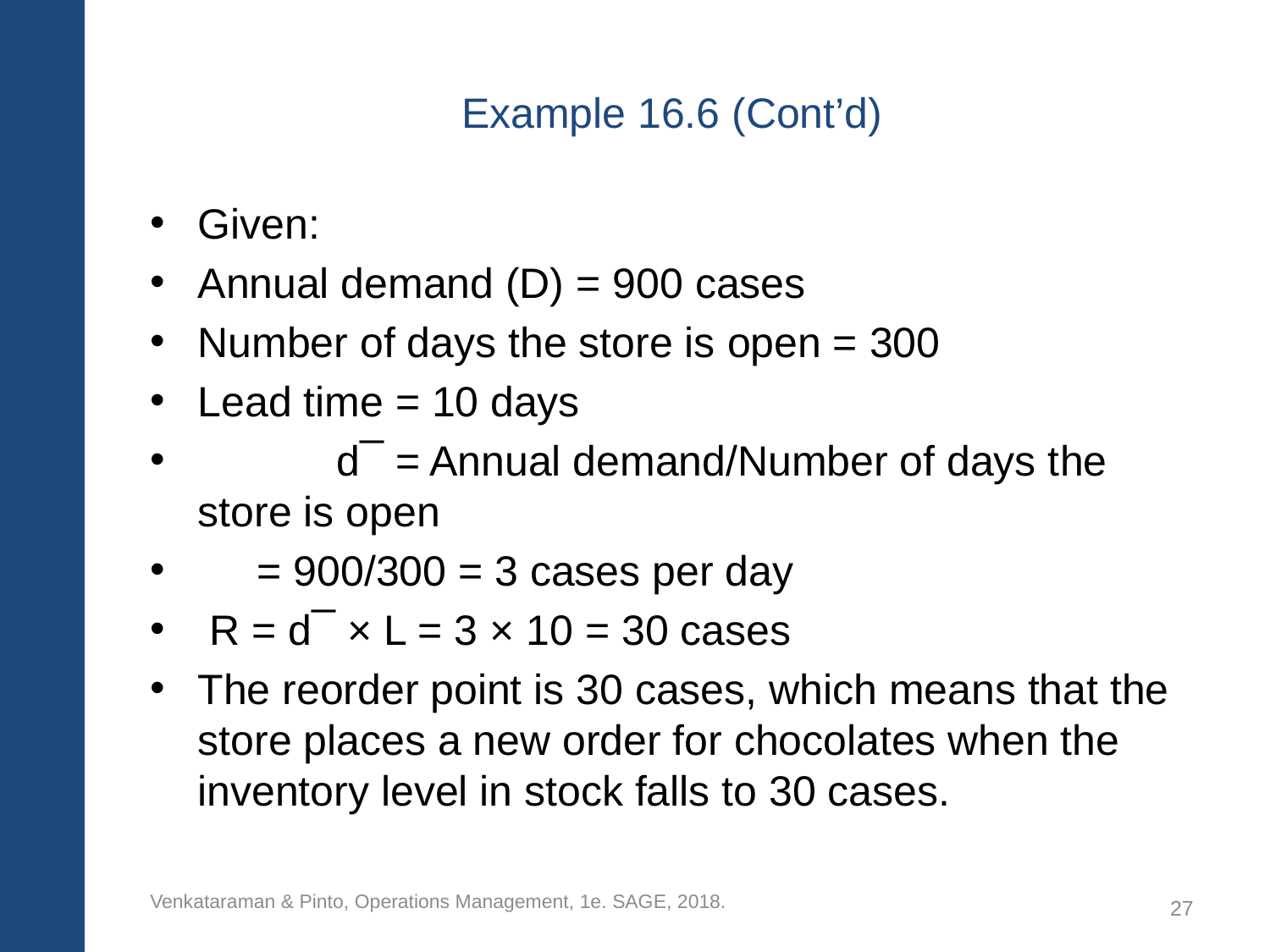

# Example 16.6 (Cont’d)
Given:
Annual demand (D) = 900 cases
Number of days the store is open = 300
Lead time = 10 days
	 d ̅  = Annual demand/Number of days the store is open
     = 900/300 = 3 cases per day
 R = d ̅  × L = 3 × 10 = 30 cases
The reorder point is 30 cases, which means that the store places a new order for chocolates when the inventory level in stock falls to 30 cases.
Venkataraman & Pinto, Operations Management, 1e. SAGE, 2018.
27